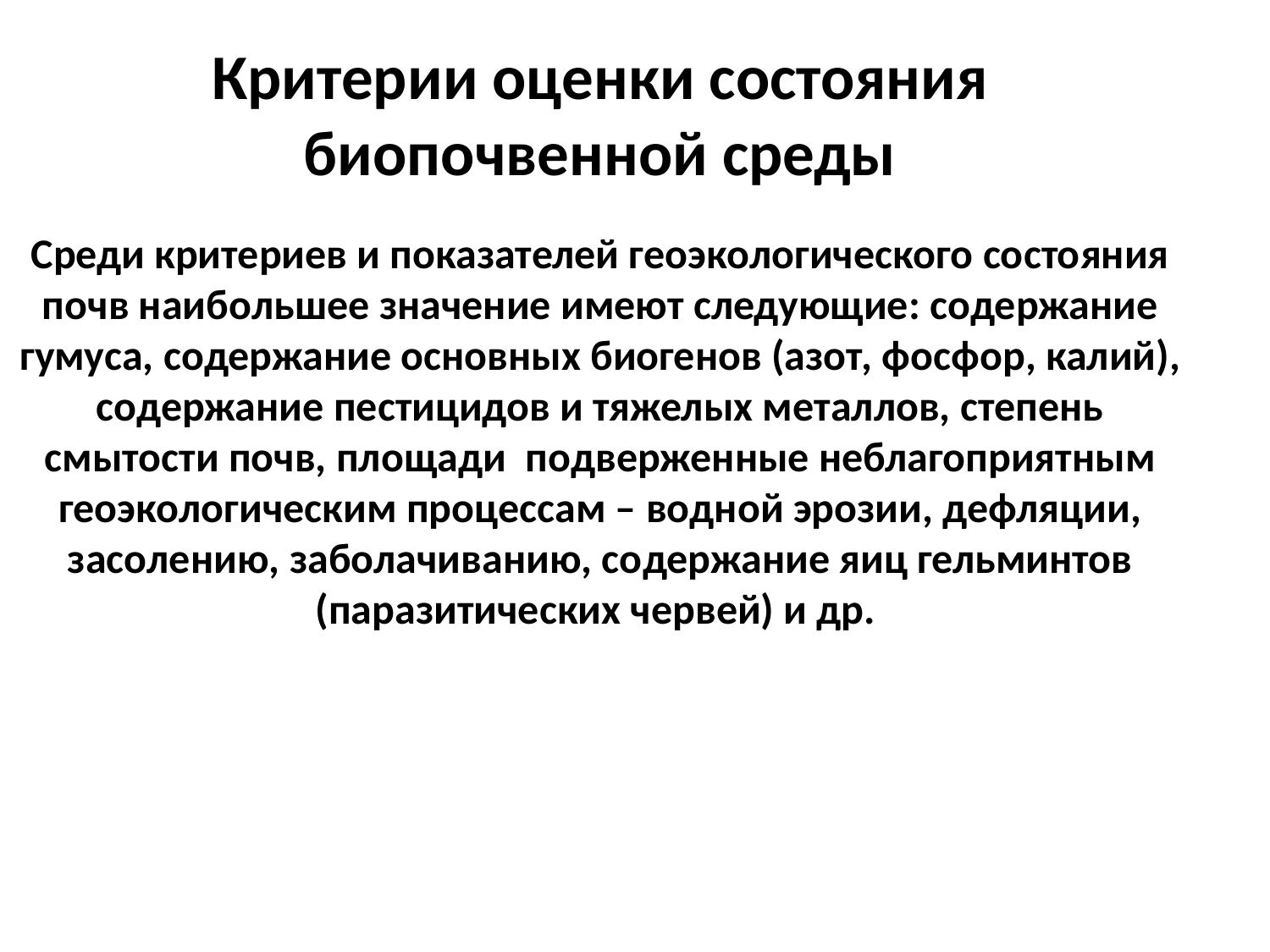

Критерии оценки состояния биопочвенной среды

Среди критериев и показателей геоэкологического состояния почв наибольшее значение имеют следующие: содержание гумуса, содержание основных биогенов (азот, фосфор, калий), содержание пестицидов и тяжелых металлов, степень смытости почв, площади  подверженные неблагоприятным геоэкологическим процессам – водной эрозии, дефляции, засолению, заболачиванию, содержание яиц гельминтов (паразитических червей) и др.